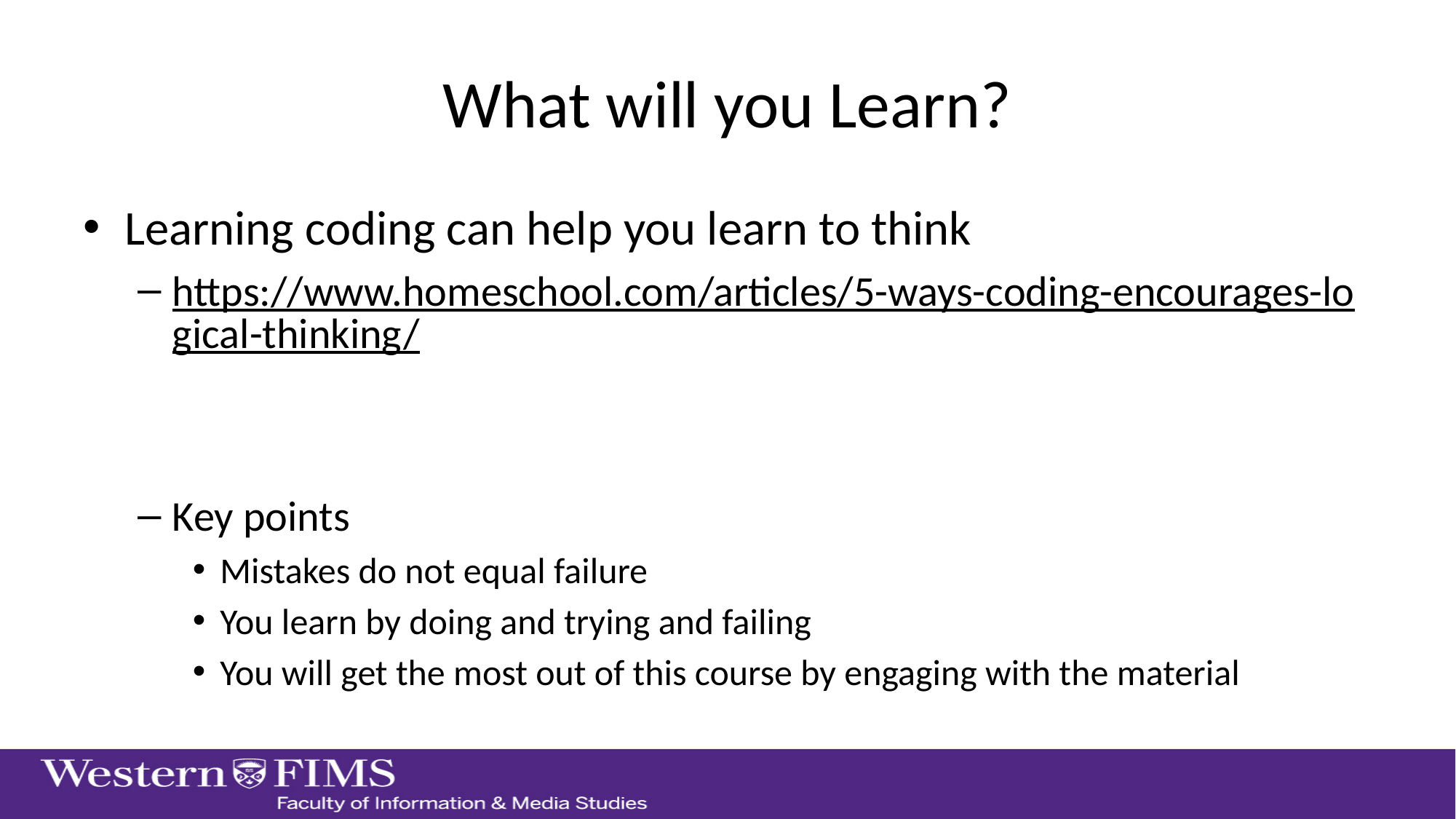

# What will you Learn?
Learning coding can help you learn to think
https://www.homeschool.com/articles/5-ways-coding-encourages-logical-thinking/

Key points
Mistakes do not equal failure
You learn by doing and trying and failing
You will get the most out of this course by engaging with the material